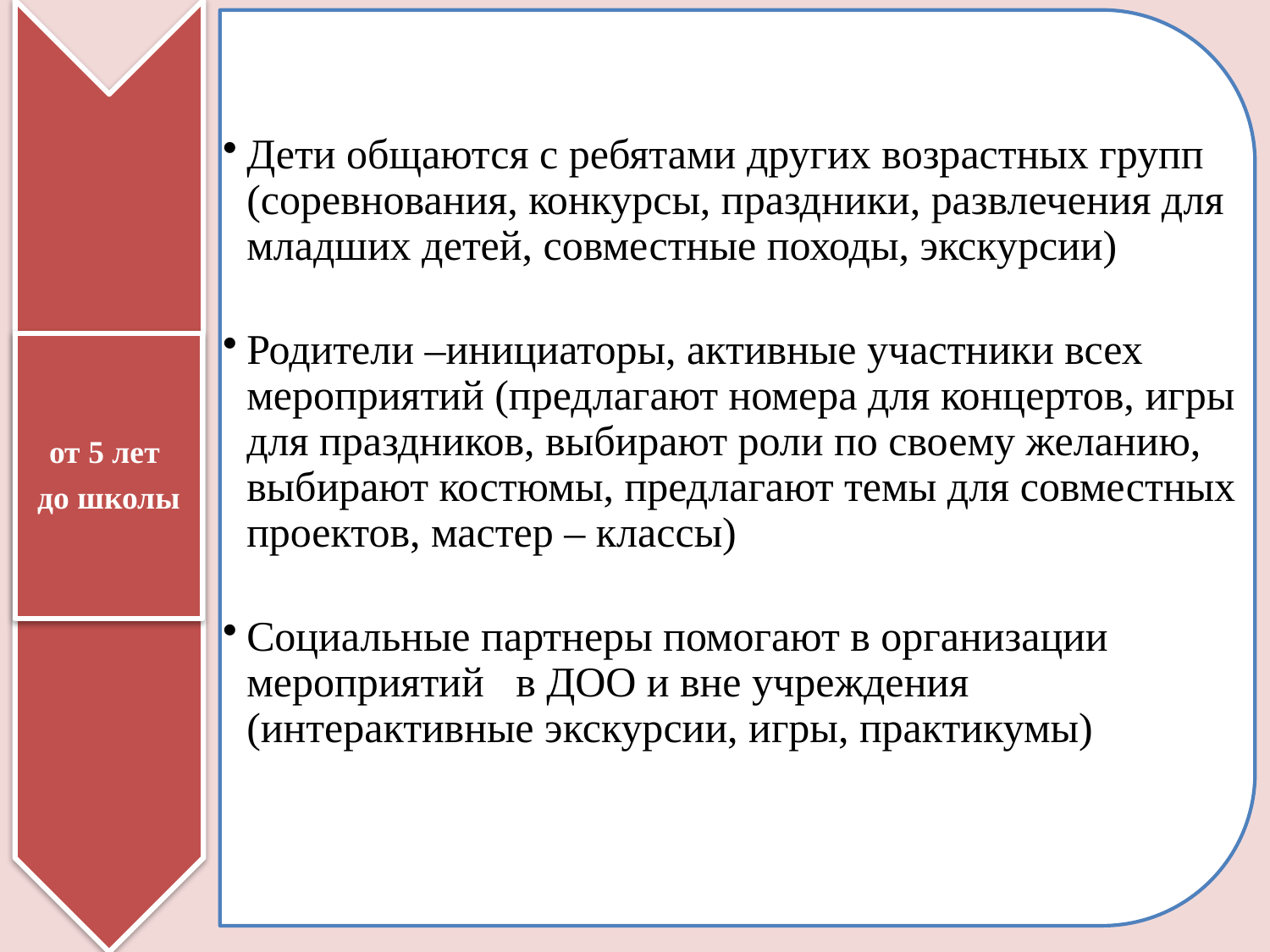

от 5 лет
до школы

Дети общаются с ребятами других возрастных групп (соревнования, конкурсы, праздники, развлечения для младших детей, совместные походы, экскурсии)

Родители –инициаторы, активные участники всех мероприятий (предлагают номера для концертов, игры для праздников, выбирают роли по своему желанию, выбирают костюмы, предлагают темы для совместных проектов, мастер – классы)

Социальные партнеры помогают в организации мероприятий   в ДОО и вне учреждения (интерактивные экскурсии, игры, практикумы)